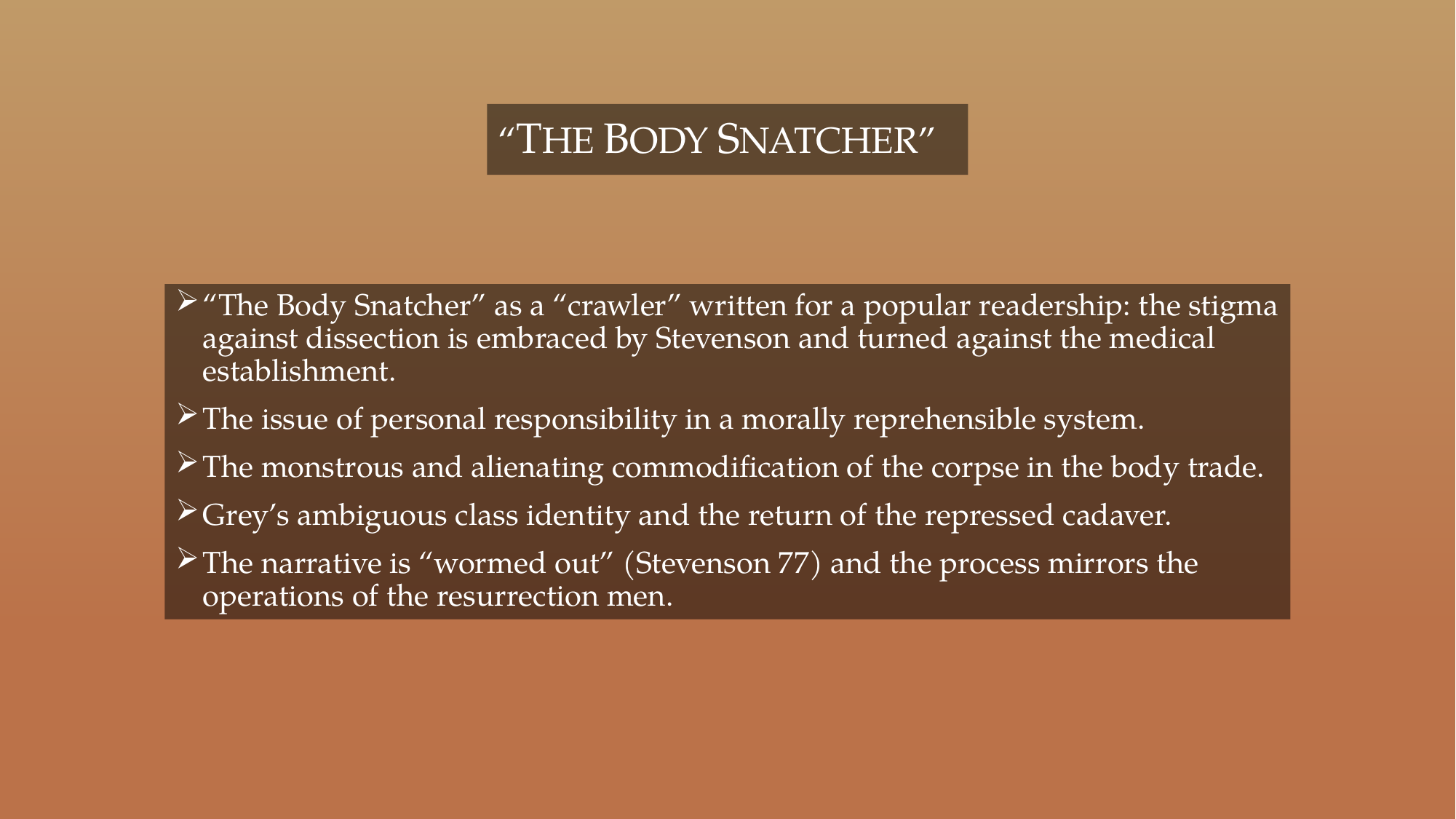

# “THE BODY SNATCHER”
“The Body Snatcher” as a “crawler” written for a popular readership: the stigma against dissection is embraced by Stevenson and turned against the medical establishment.
The issue of personal responsibility in a morally reprehensible system.
The monstrous and alienating commodification of the corpse in the body trade.
Grey’s ambiguous class identity and the return of the repressed cadaver.
The narrative is “wormed out” (Stevenson 77) and the process mirrors the operations of the resurrection men.